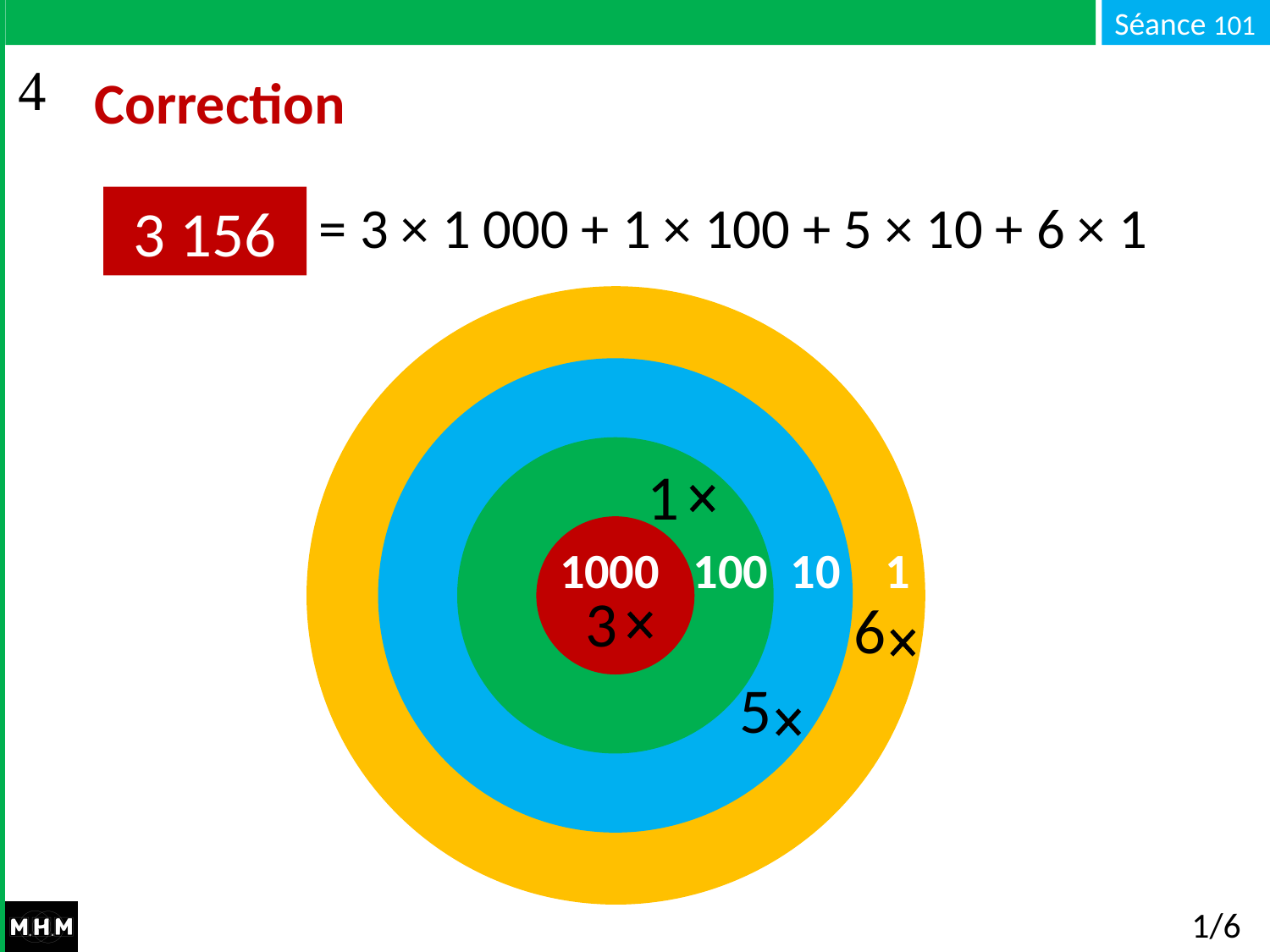

# Correction
= 3 × 1 000 + 1 × 100 + 5 × 10 + 6 × 1
3 156

 1000   100  10    1
1

3

6

5

1/6